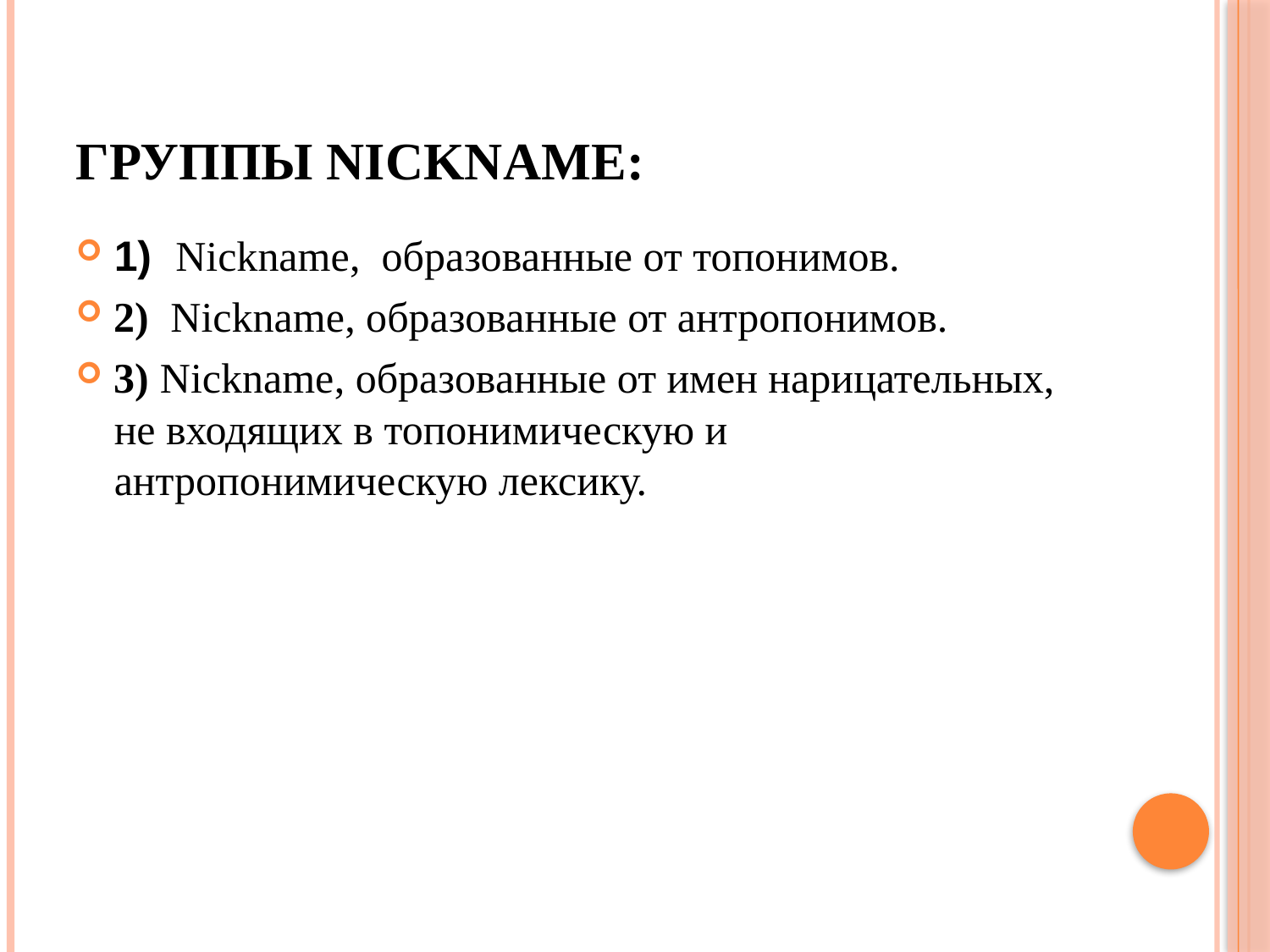

# Группы Nickname:
1)  Nickname,  образованные от топонимов.
2)  Nickname, образованные от антропонимов.
3) Nickname, образованные от имен нарицательных, не входящих в топонимическую и антропонимическую лексику.